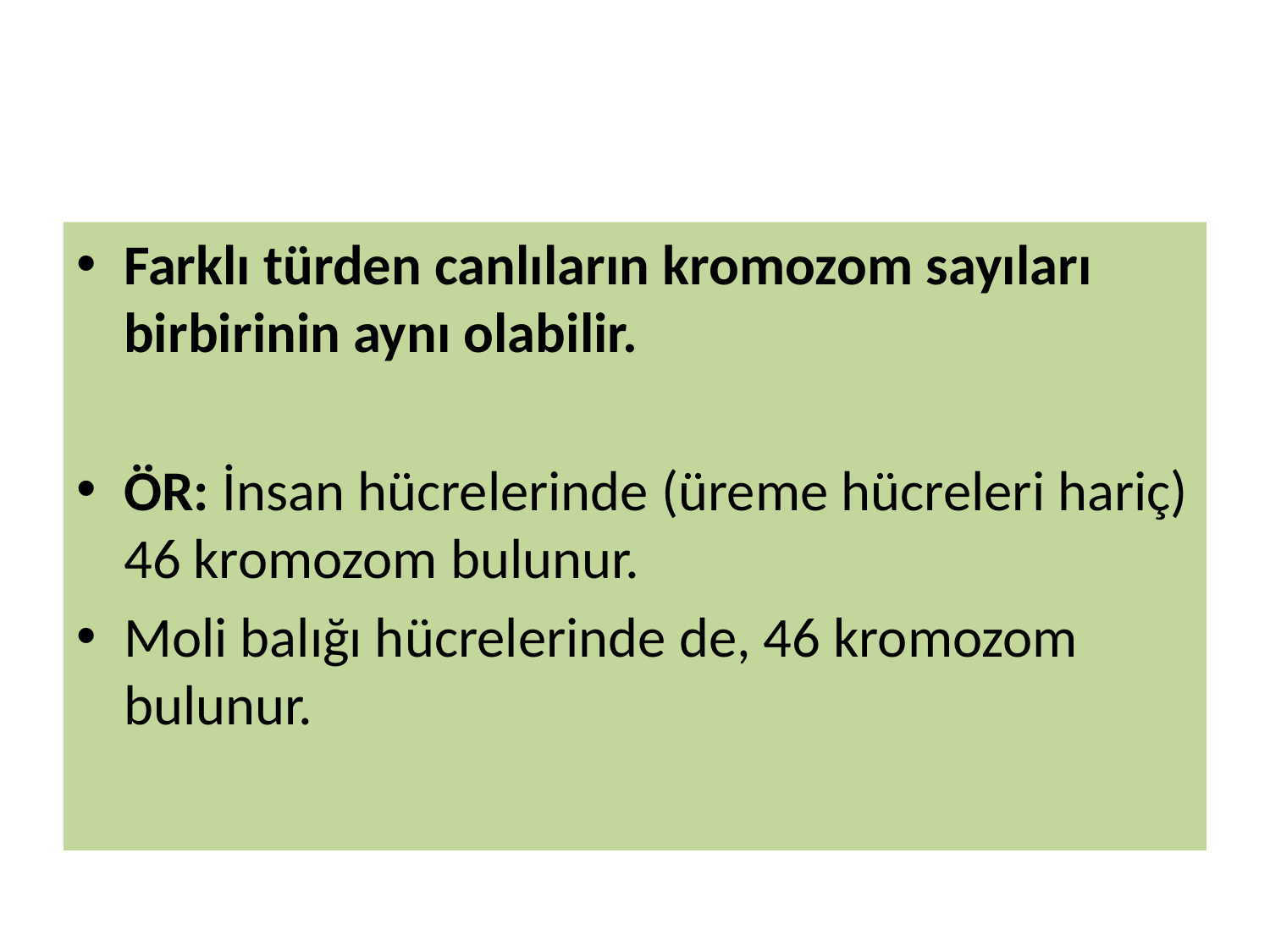

#
Farklı türden canlıların kromozom sayıları birbirinin aynı olabilir.

ÖR: İnsan hücrelerinde (üreme hücreleri hariç) 46 kromozom bulunur.
Moli balığı hücrelerinde de, 46 kromozom bulunur.